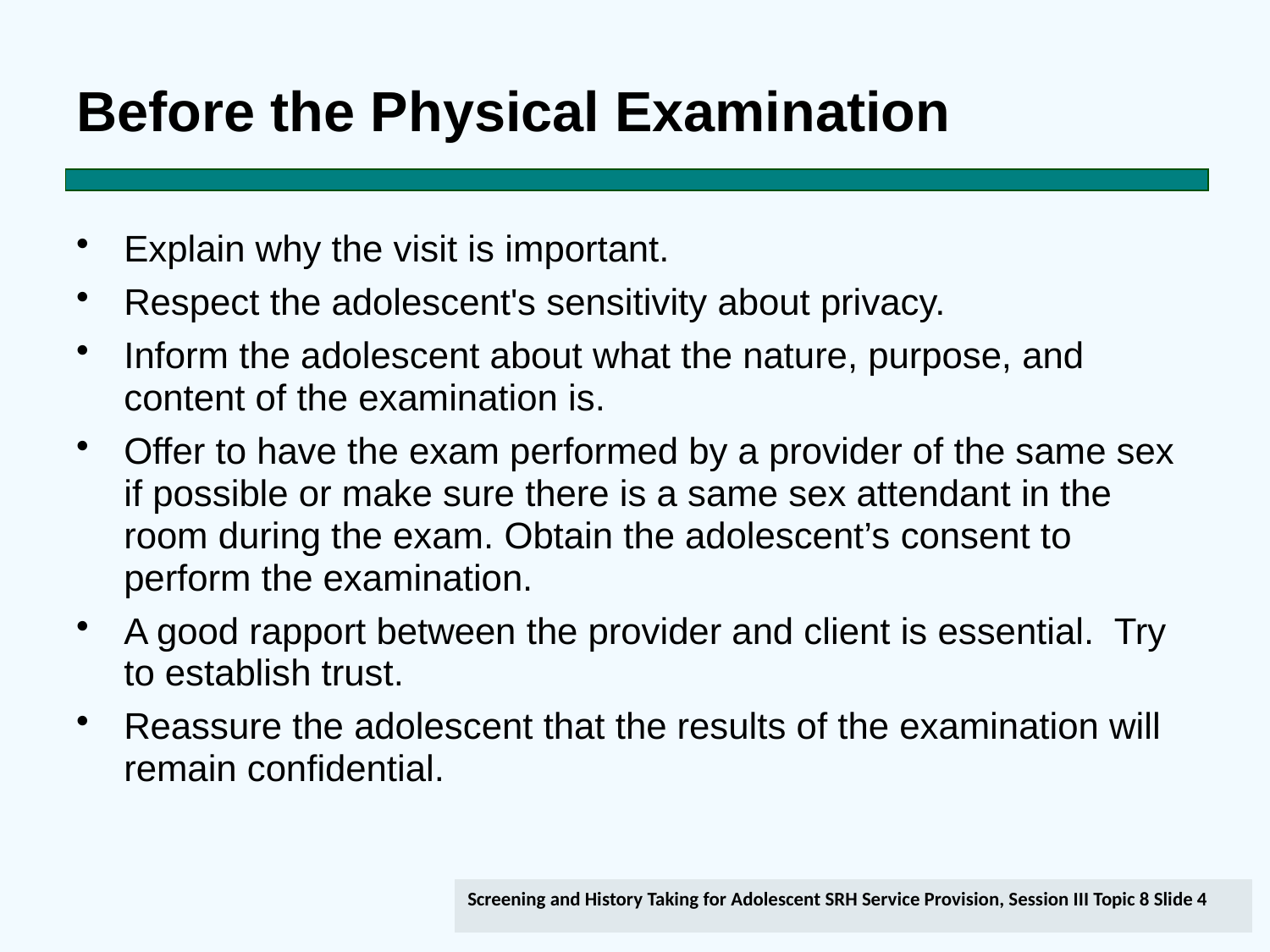

# Before the Physical Examination
Explain why the visit is important.
Respect the adolescent's sensitivity about privacy.
Inform the adolescent about what the nature, purpose, and content of the examination is.
Offer to have the exam performed by a provider of the same sex if possible or make sure there is a same sex attendant in the room during the exam. Obtain the adolescent’s consent to perform the examination.
A good rapport between the provider and client is essential.  Try to establish trust.
Reassure the adolescent that the results of the examination will remain confidential.

Screening and History Taking for Adolescent SRH Service Provision, Session III Topic 8 Slide 4